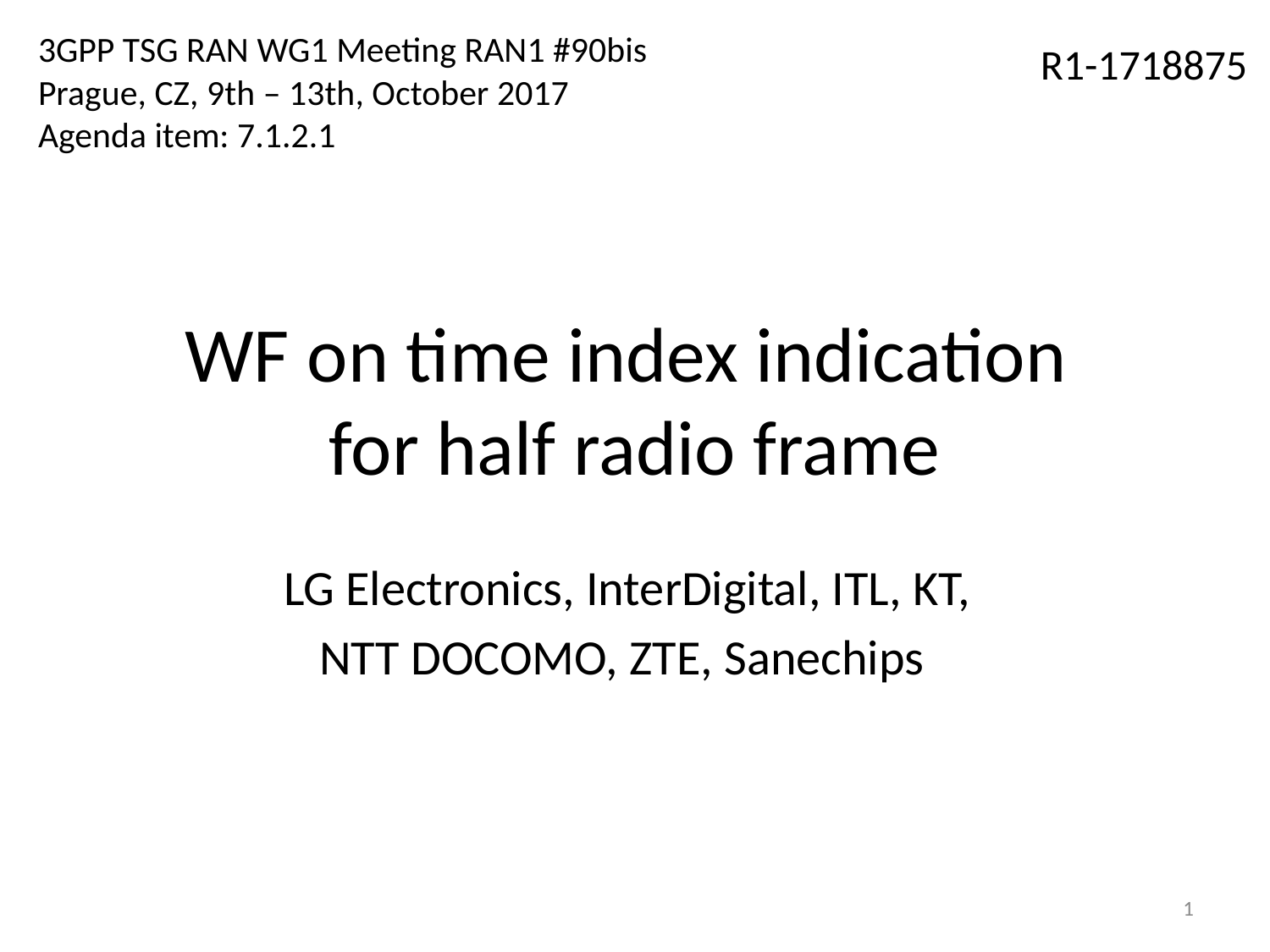

3GPP TSG RAN WG1 Meeting RAN1 #90bis
Prague, CZ, 9th – 13th, October 2017
Agenda item: 7.1.2.1
R1-1718875
# WF on time index indication for half radio frame
LG Electronics, InterDigital, ITL, KT,
NTT DOCOMO, ZTE, Sanechips
1